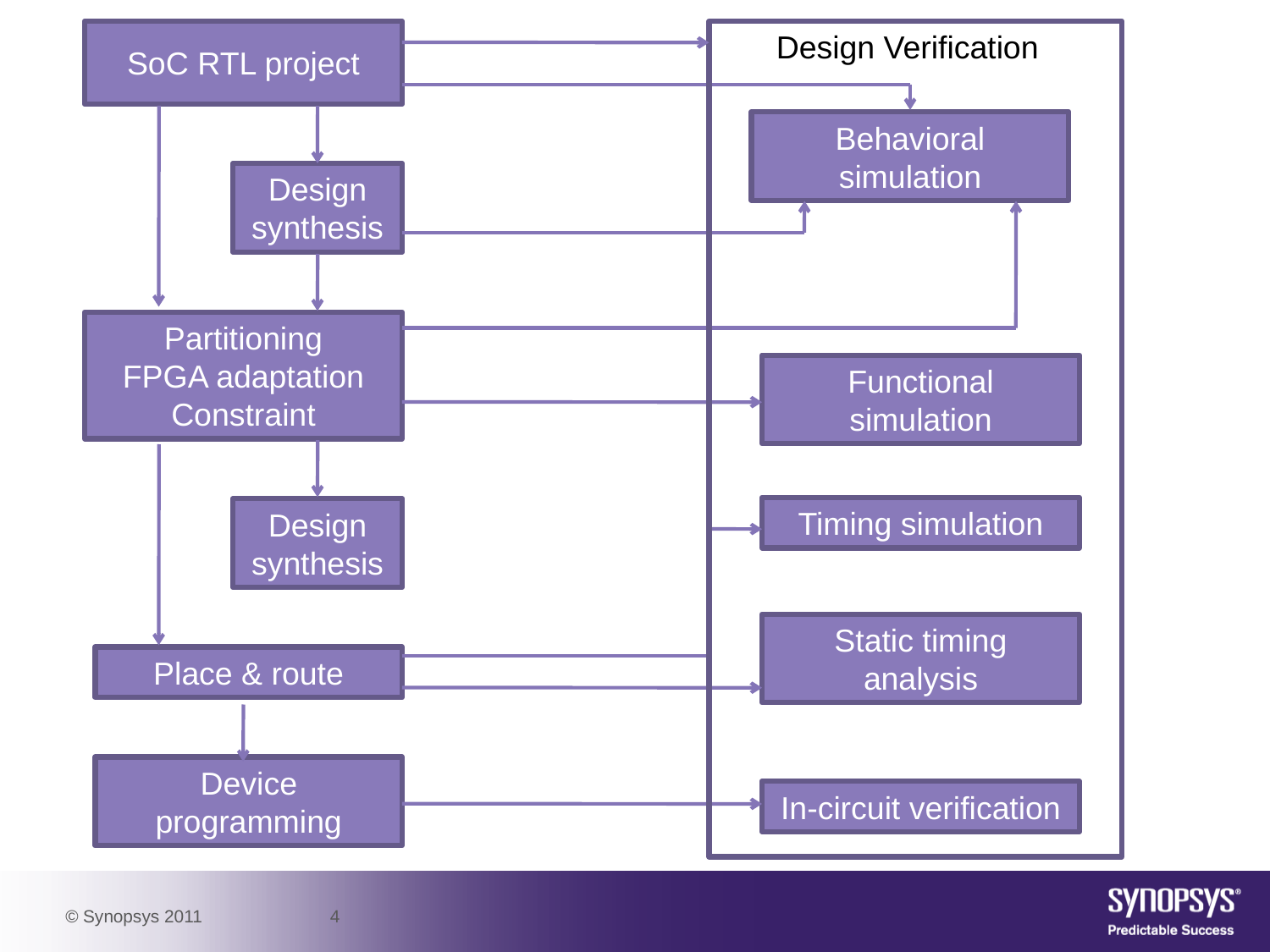

SoC RTL project

Design Verification
Behavioral simulation
Design synthesis
Partitioning
FPGA adaptation
Constraint
Functional simulation
Timing simulation
Design synthesis
Static timing analysis
Place & route
Device programming
In-circuit verification